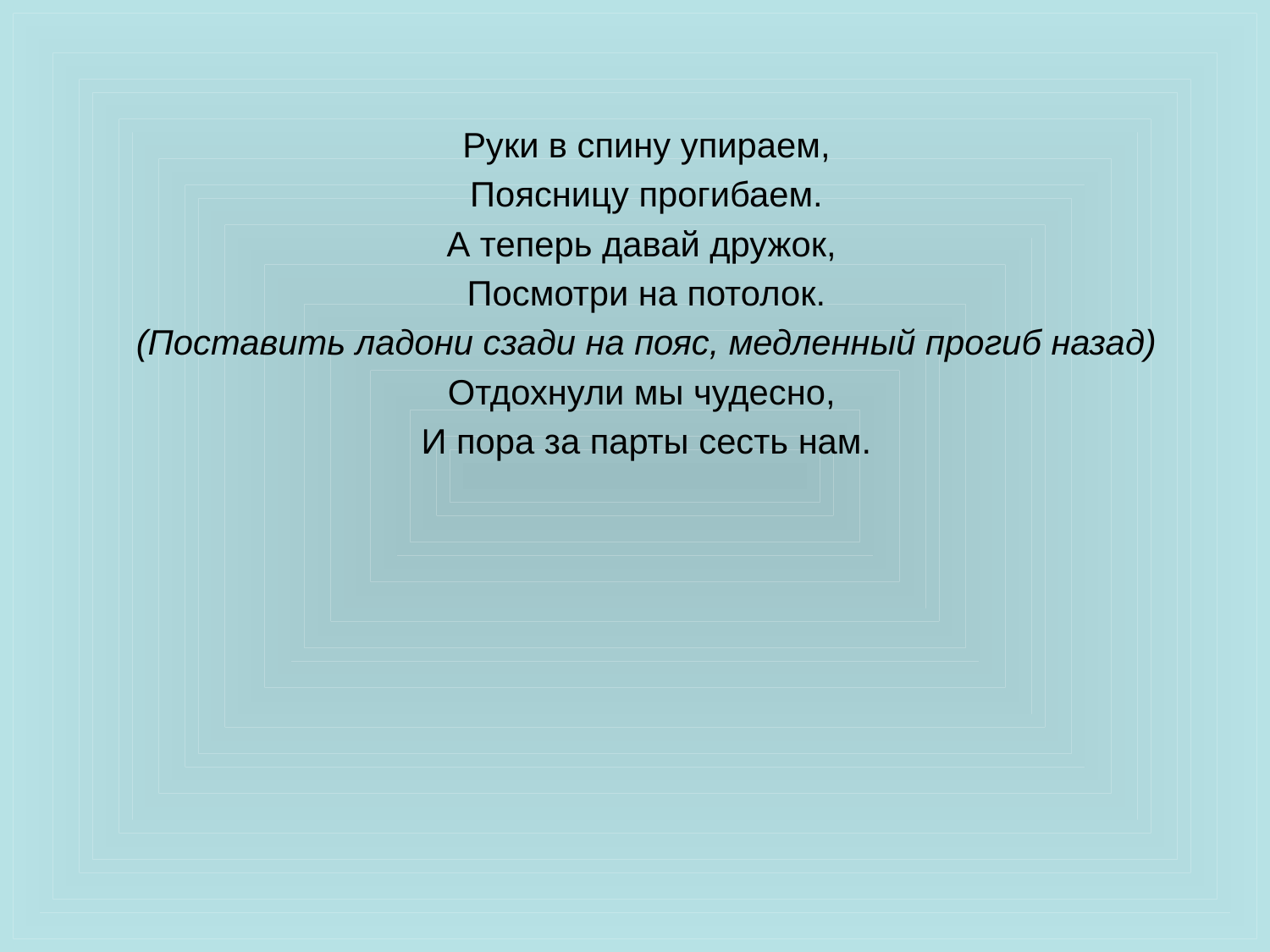

Руки в спину упираем,
Поясницу прогибаем.
А теперь давай дружок,
Посмотри на потолок.
(Поставить ладони сзади на пояс, медленный прогиб назад)
Отдохнули мы чудесно,
И пора за парты сесть нам.